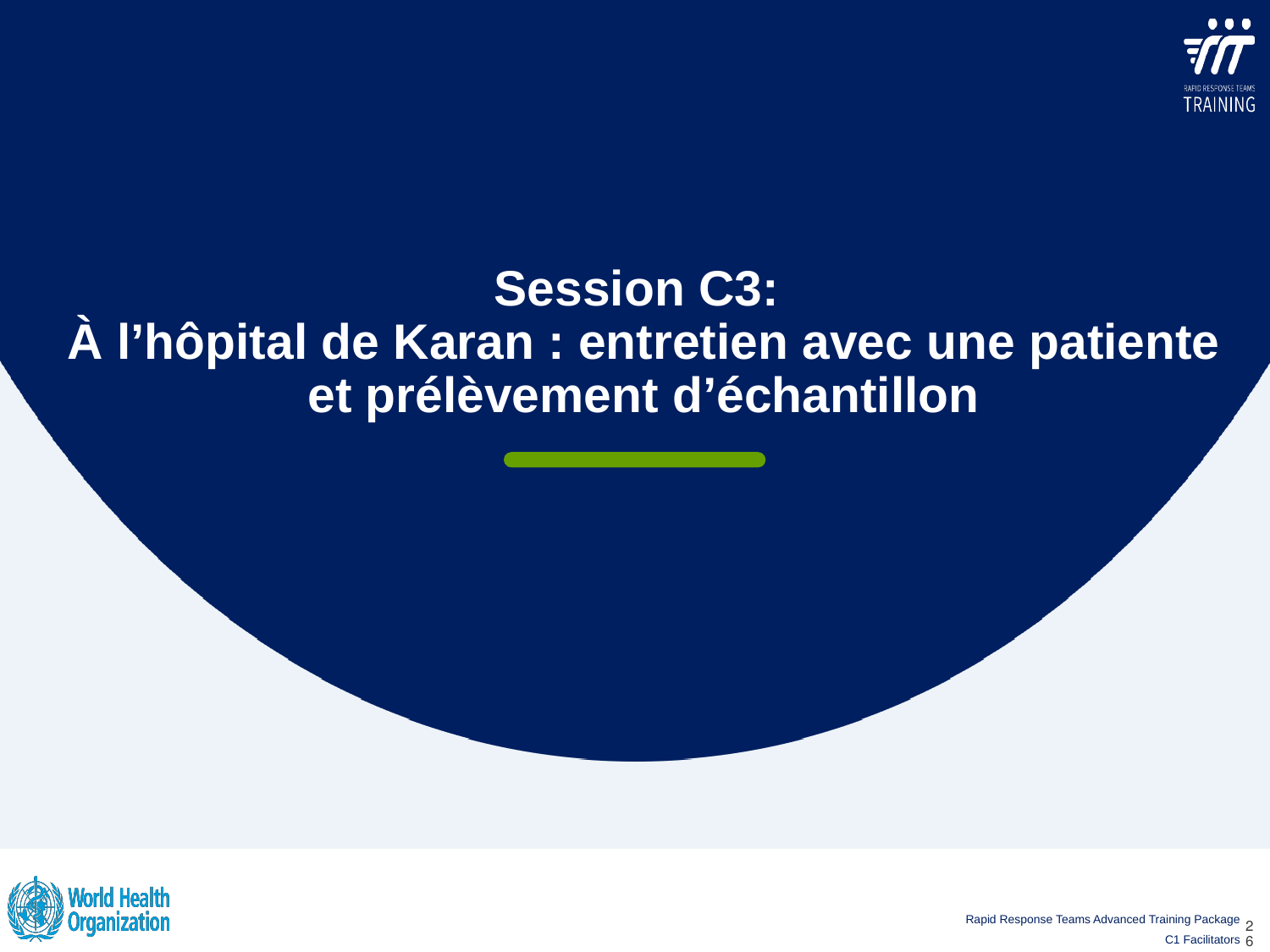

Session C3:
 À l’hôpital de Karan : entretien avec une patiente
et prélèvement d’échantillon